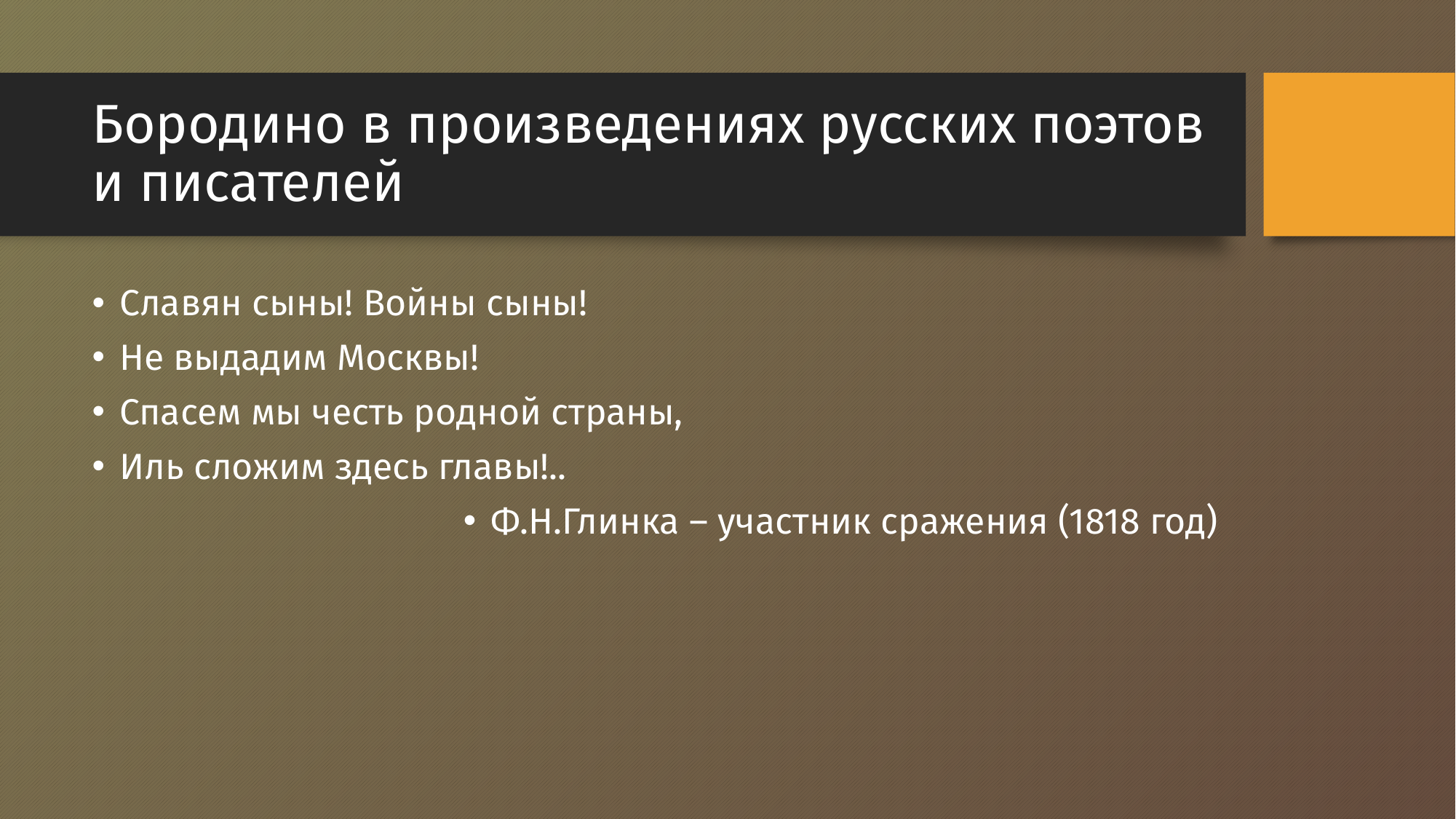

# Бородино в произведениях русских поэтов и писателей
Славян сыны! Войны сыны!
Не выдадим Москвы!
Спасем мы честь родной страны,
Иль сложим здесь главы!..
Ф.Н.Глинка – участник сражения (1818 год)